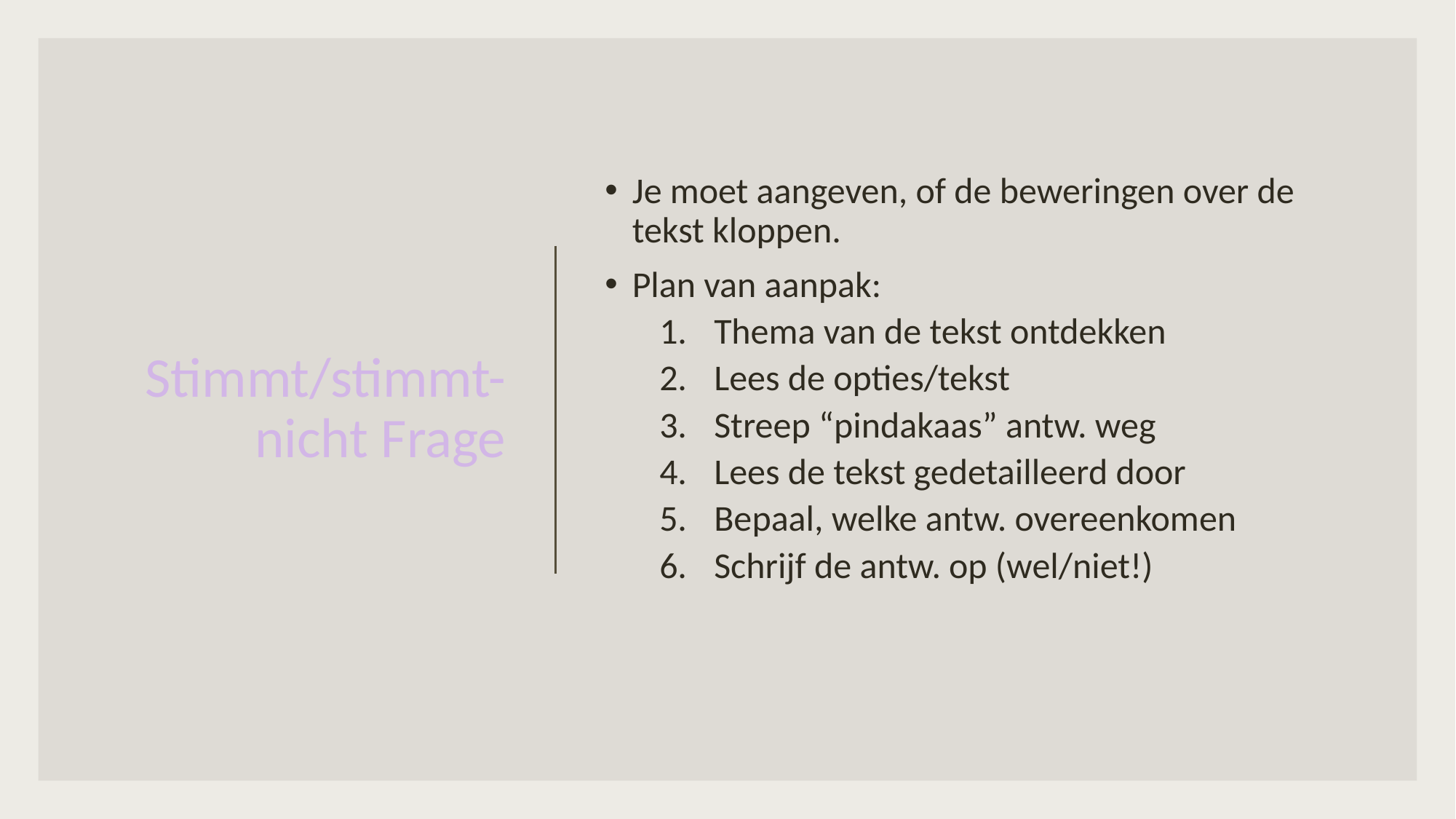

# Stimmt/stimmt-nicht Frage
Je moet aangeven, of de beweringen over de tekst kloppen.
Plan van aanpak:
Thema van de tekst ontdekken
Lees de opties/tekst
Streep “pindakaas” antw. weg
Lees de tekst gedetailleerd door
Bepaal, welke antw. overeenkomen
Schrijf de antw. op (wel/niet!)